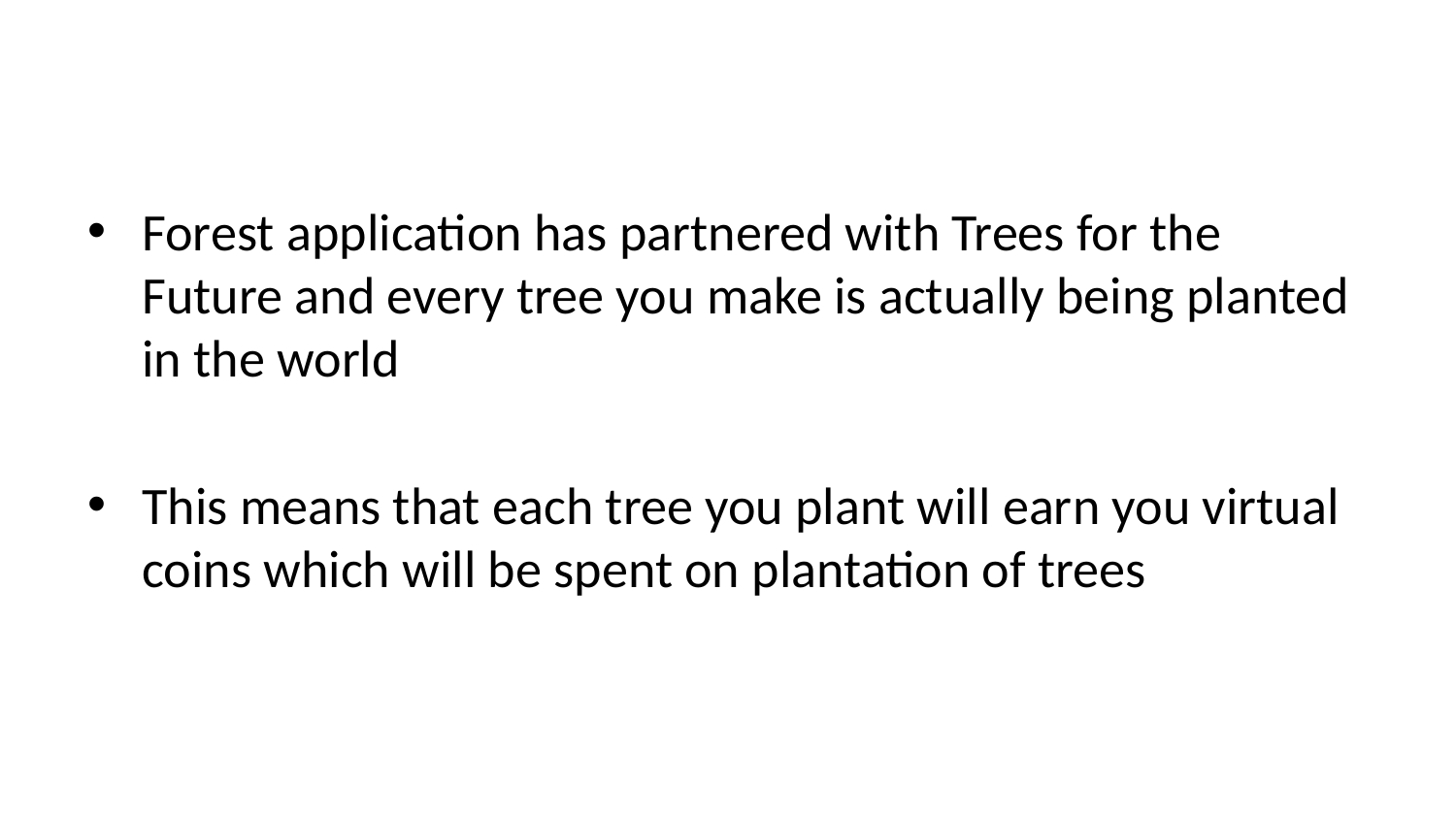

Forest application has partnered with Trees for the Future and every tree you make is actually being planted in the world

This means that each tree you plant will earn you virtual coins which will be spent on plantation of trees